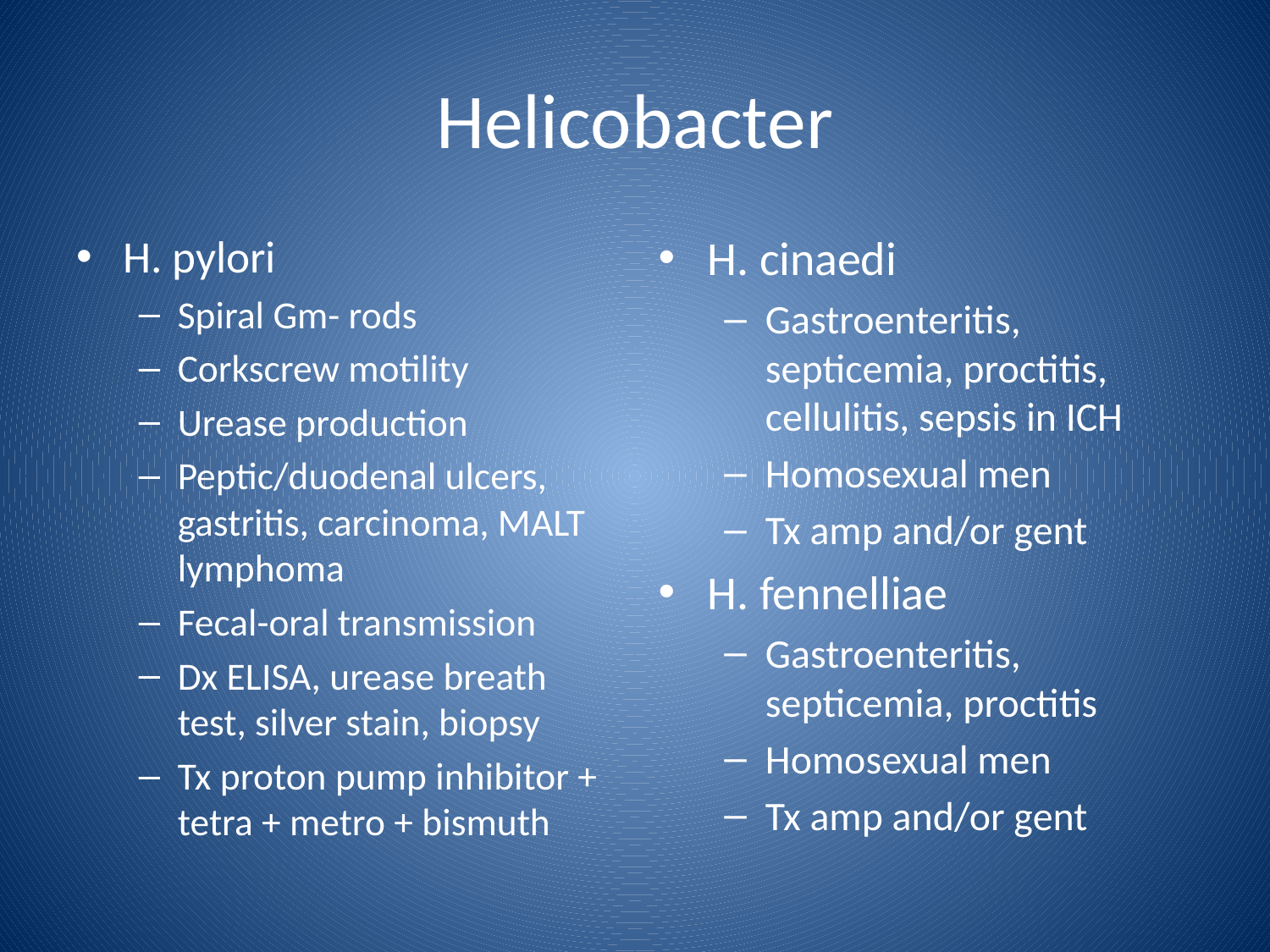

# Helicobacter
H. pylori
Spiral Gm- rods
Corkscrew motility
Urease production
Peptic/duodenal ulcers, gastritis, carcinoma, MALT lymphoma
Fecal-oral transmission
Dx ELISA, urease breath test, silver stain, biopsy
Tx proton pump inhibitor + tetra + metro + bismuth
H. cinaedi
Gastroenteritis, septicemia, proctitis, cellulitis, sepsis in ICH
Homosexual men
Tx amp and/or gent
H. fennelliae
Gastroenteritis, septicemia, proctitis
Homosexual men
Tx amp and/or gent